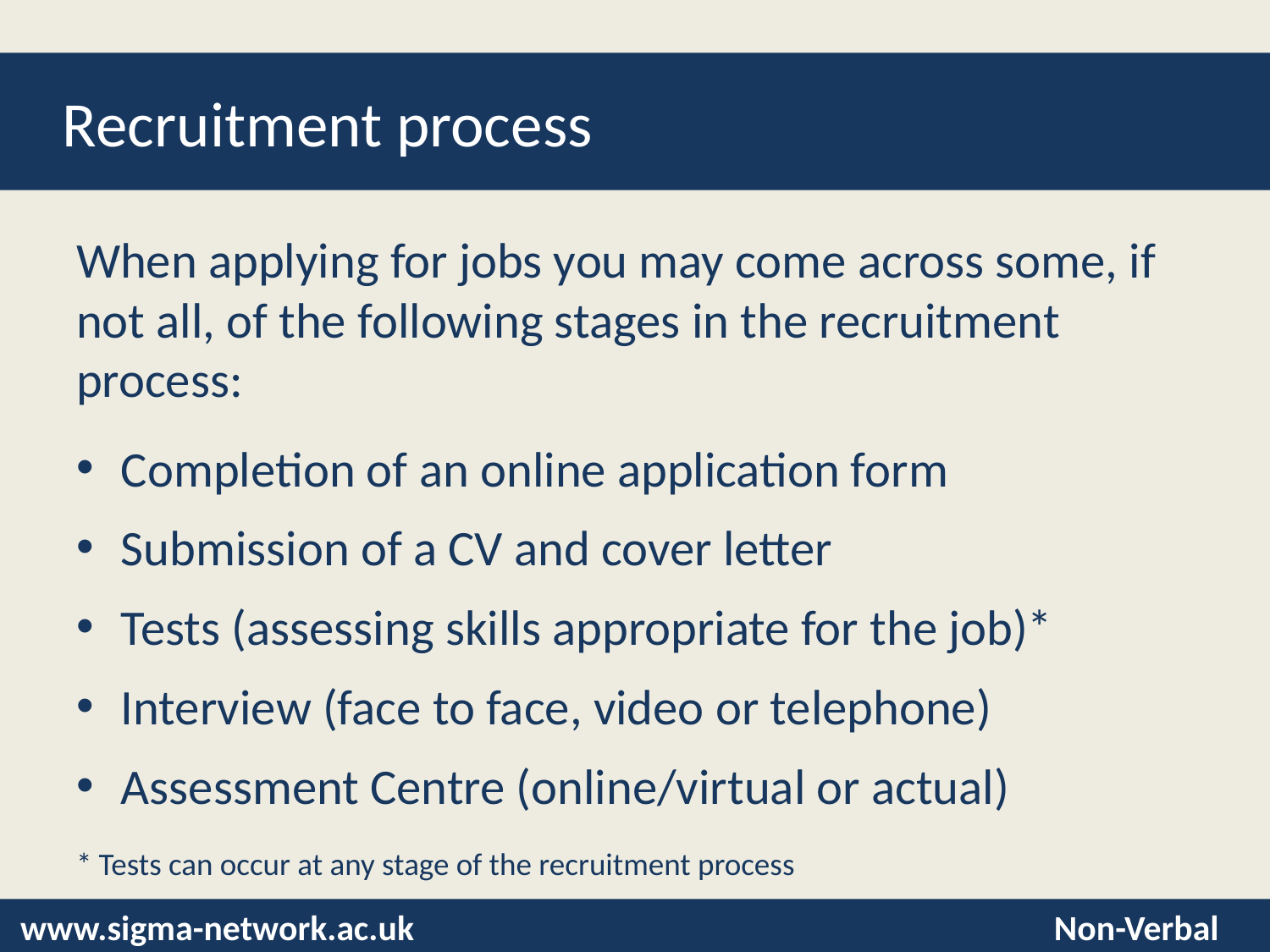

# Recruitment process
When applying for jobs you may come across some, if not all, of the following stages in the recruitment process:
Completion of an online application form
Submission of a CV and cover letter
Tests (assessing skills appropriate for the job)*
Interview (face to face, video or telephone)
Assessment Centre (online/virtual or actual)
* Tests can occur at any stage of the recruitment process